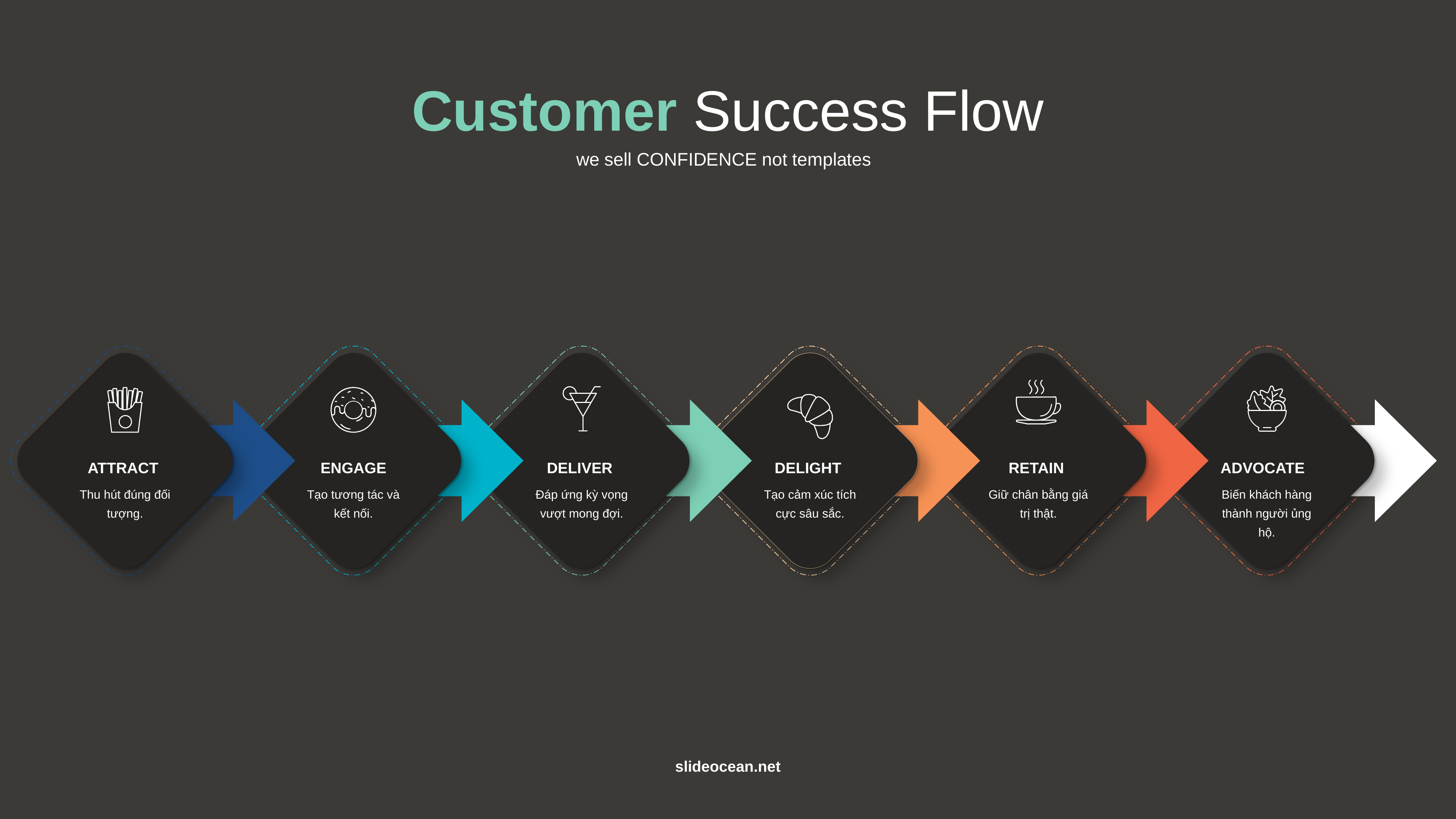

Customer Success Flow
we sell CONFIDENCE not templates

ATTRACT
Thu hút đúng đối tượng.
ENGAGE
Tạo tương tác và kết nối.
DELIVER
Đáp ứng kỳ vọng vượt mong đợi.
DELIGHT
Tạo cảm xúc tích cực sâu sắc.
RETAIN
Giữ chân bằng giá trị thật.
ADVOCATE
Biến khách hàng thành người ủng hộ.
slideocean.net